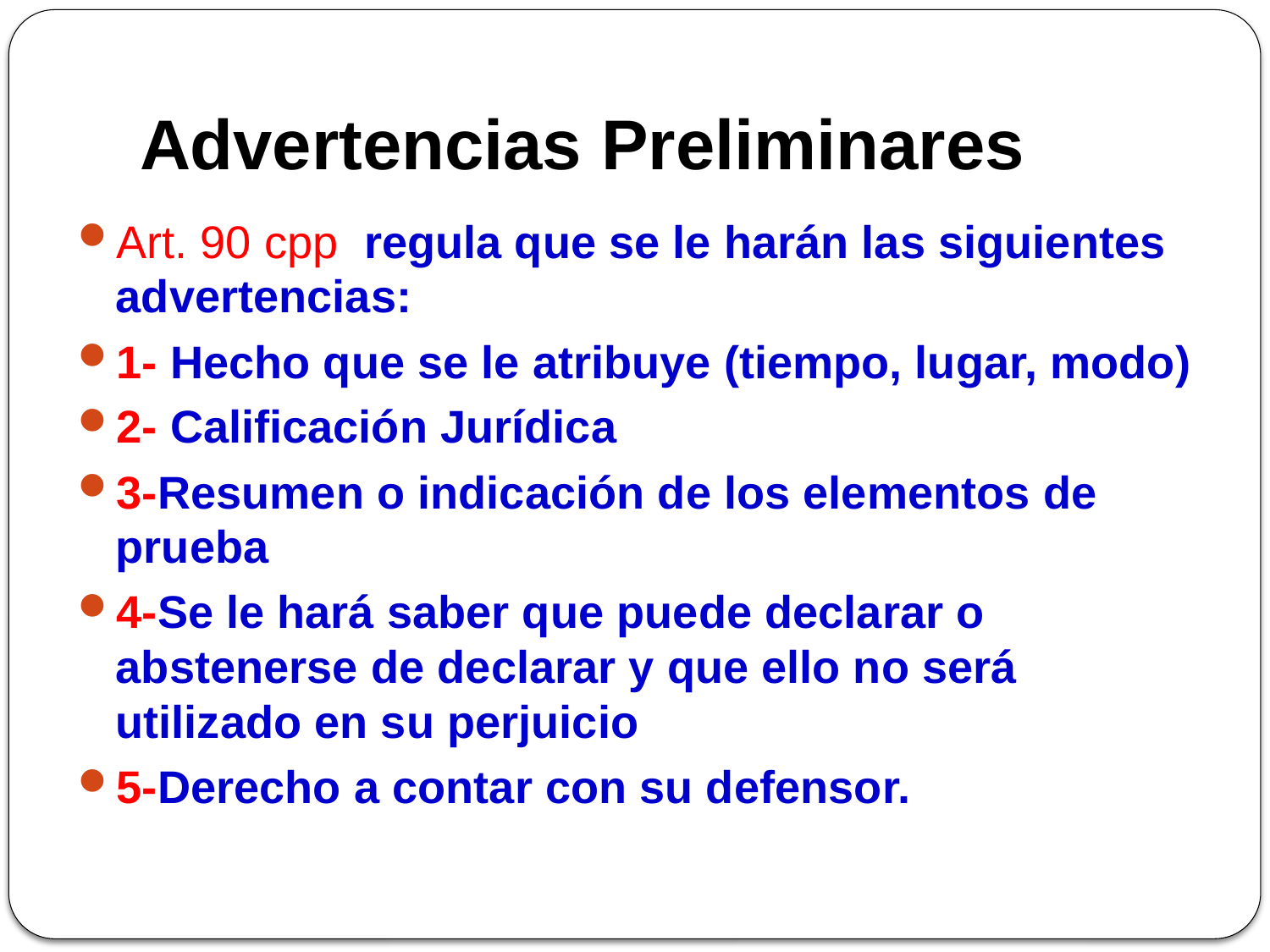

# Advertencias Preliminares
Art. 90 cpp  regula que se le harán las siguientes advertencias:
1- Hecho que se le atribuye (tiempo, lugar, modo)
2- Calificación Jurídica
3-Resumen o indicación de los elementos de prueba
4-Se le hará saber que puede declarar o  abstenerse de declarar y que ello no será utilizado en su perjuicio
5-Derecho a contar con su defensor.